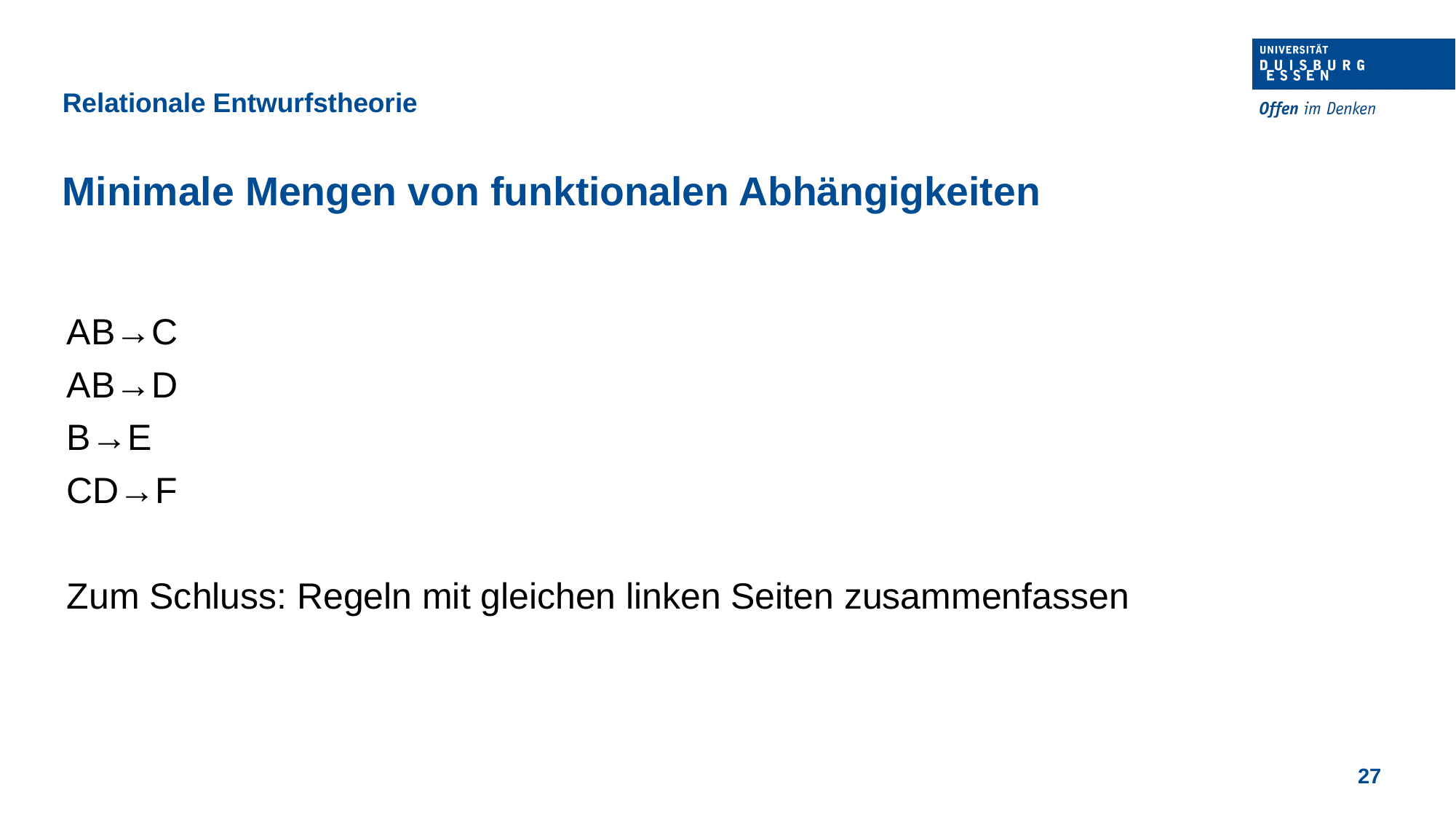

Relationale Entwurfstheorie
Minimale Mengen von funktionalen Abhängigkeiten
AB→C
AB→D
B→E
CD→F

Zum Schluss: Regeln mit gleichen linken Seiten zusammenfassen
27